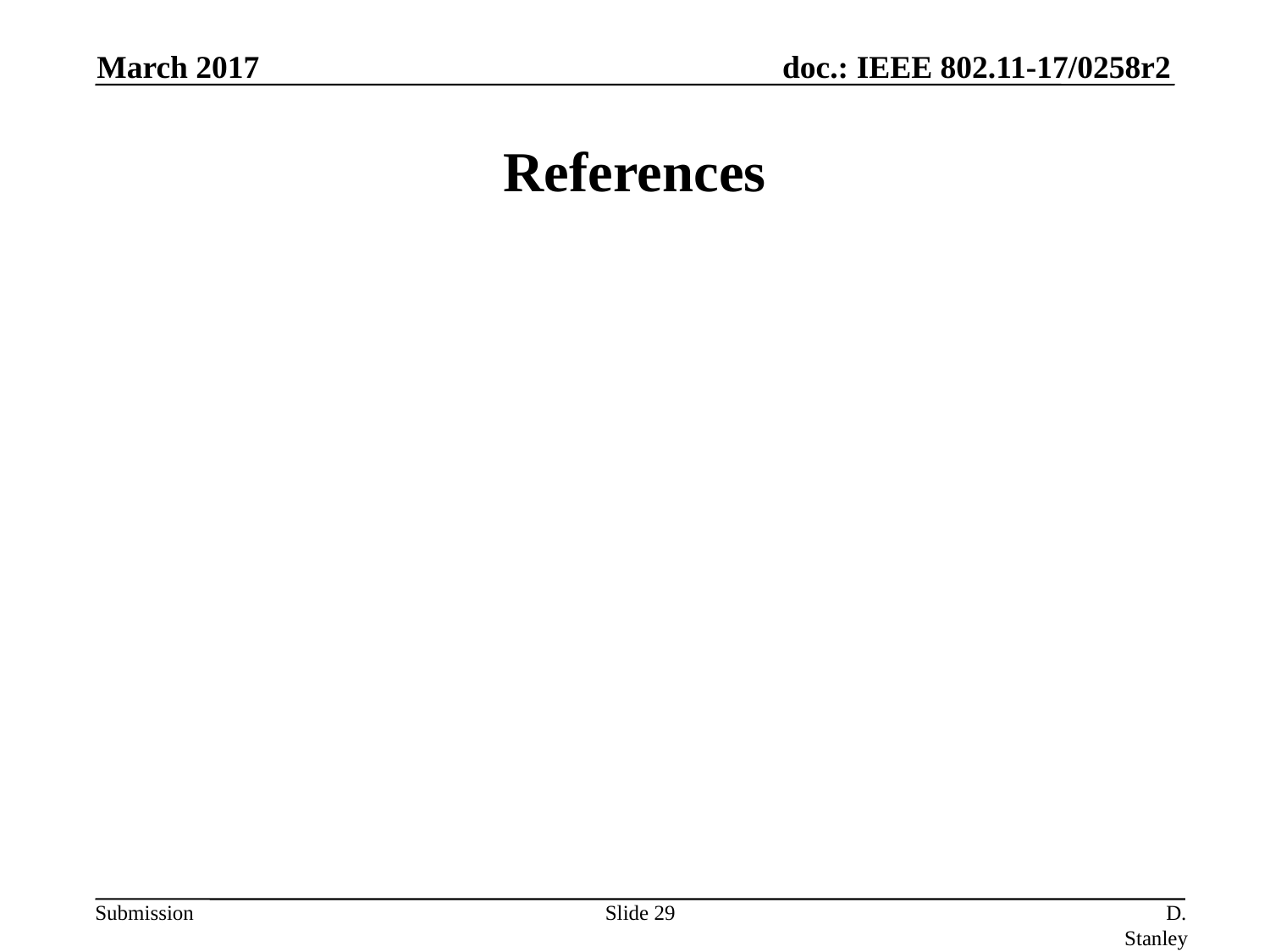

March 2017
# References

Slide 29
D. Stanley, HP Enterprise